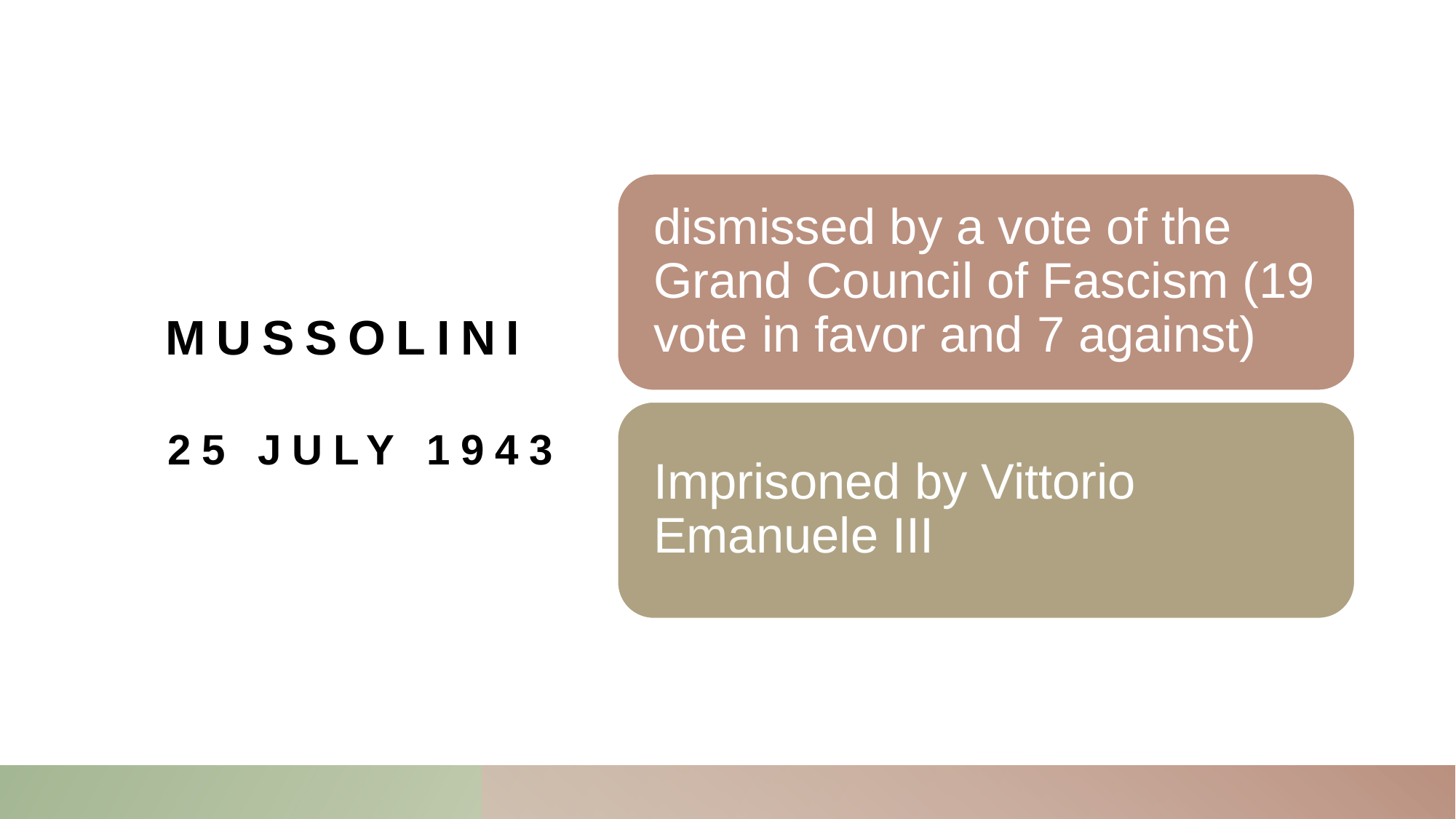

dismissed by a vote of the Grand Council of Fascism (19 vote in favor and 7 against)
Imprisoned by Vittorio Emanuele III
# MUSSOLINI 25 July 1943